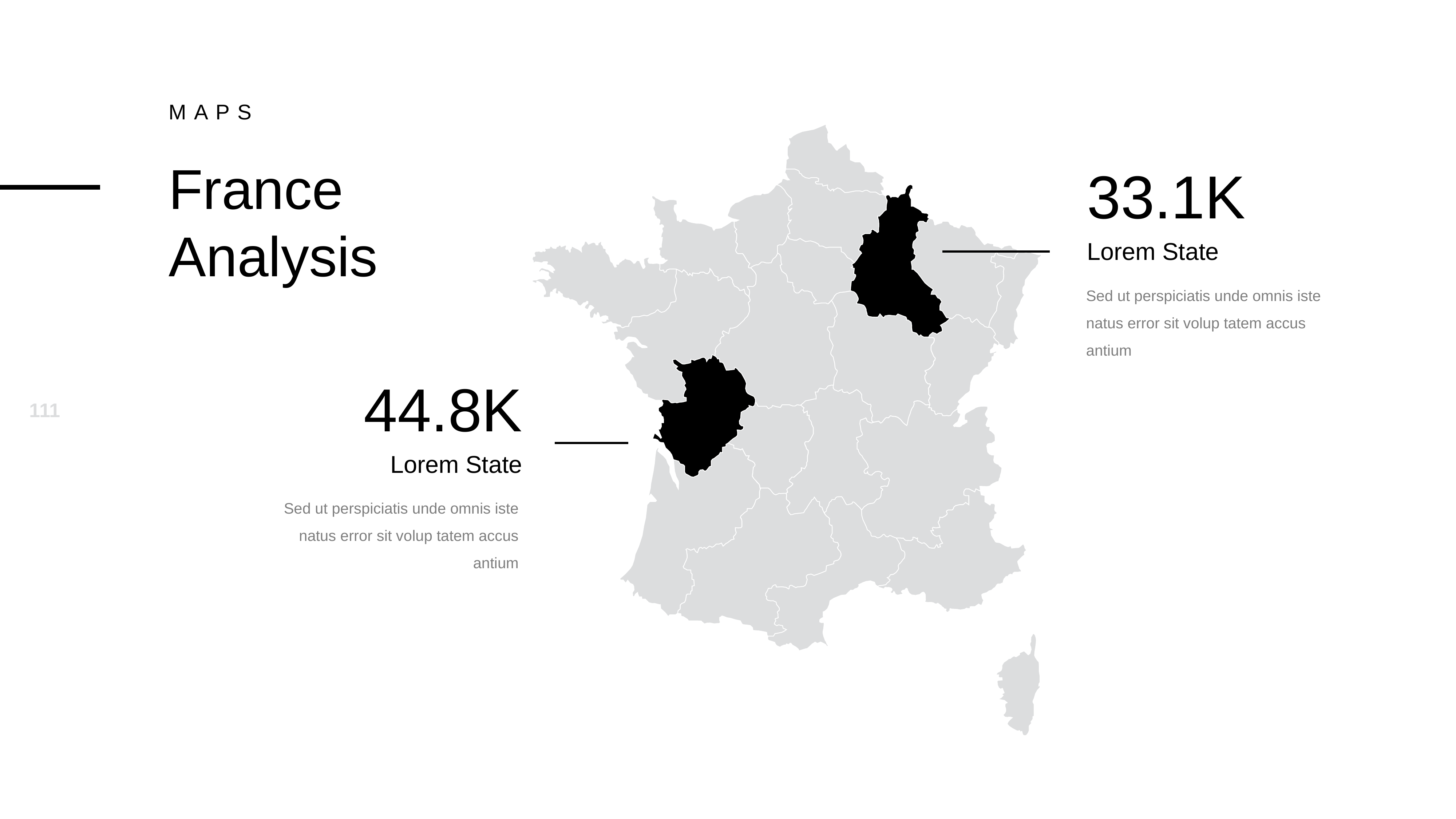

maps

France
Analysis
33.1K
Lorem State
Sed ut perspiciatis unde omnis iste natus error sit volup tatem accus antium
44.8K
Lorem State
Sed ut perspiciatis unde omnis iste natus error sit volup tatem accus antium